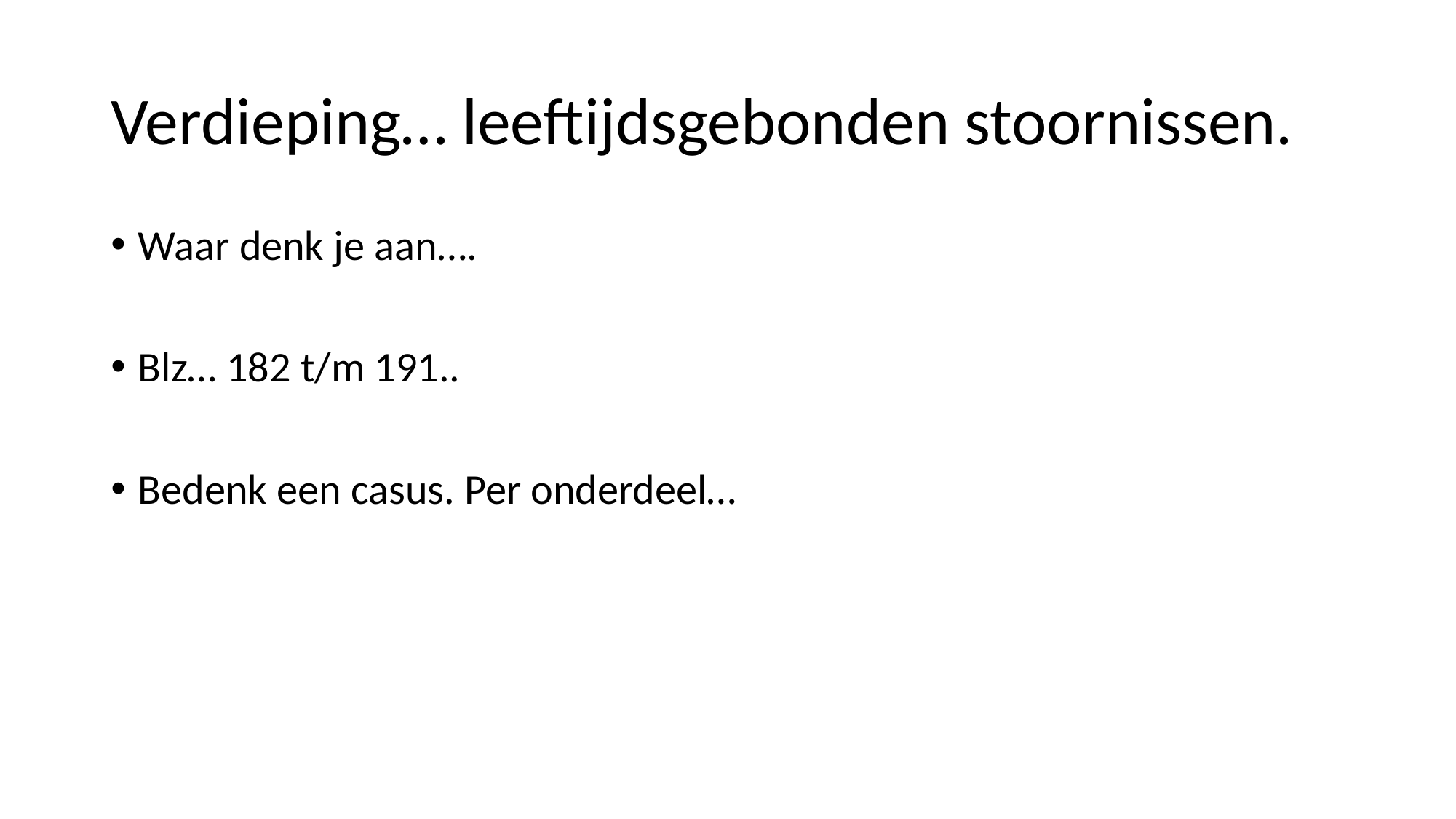

# Verdieping… leeftijdsgebonden stoornissen.
Waar denk je aan….

Blz… 182 t/m 191..

Bedenk een casus. Per onderdeel…